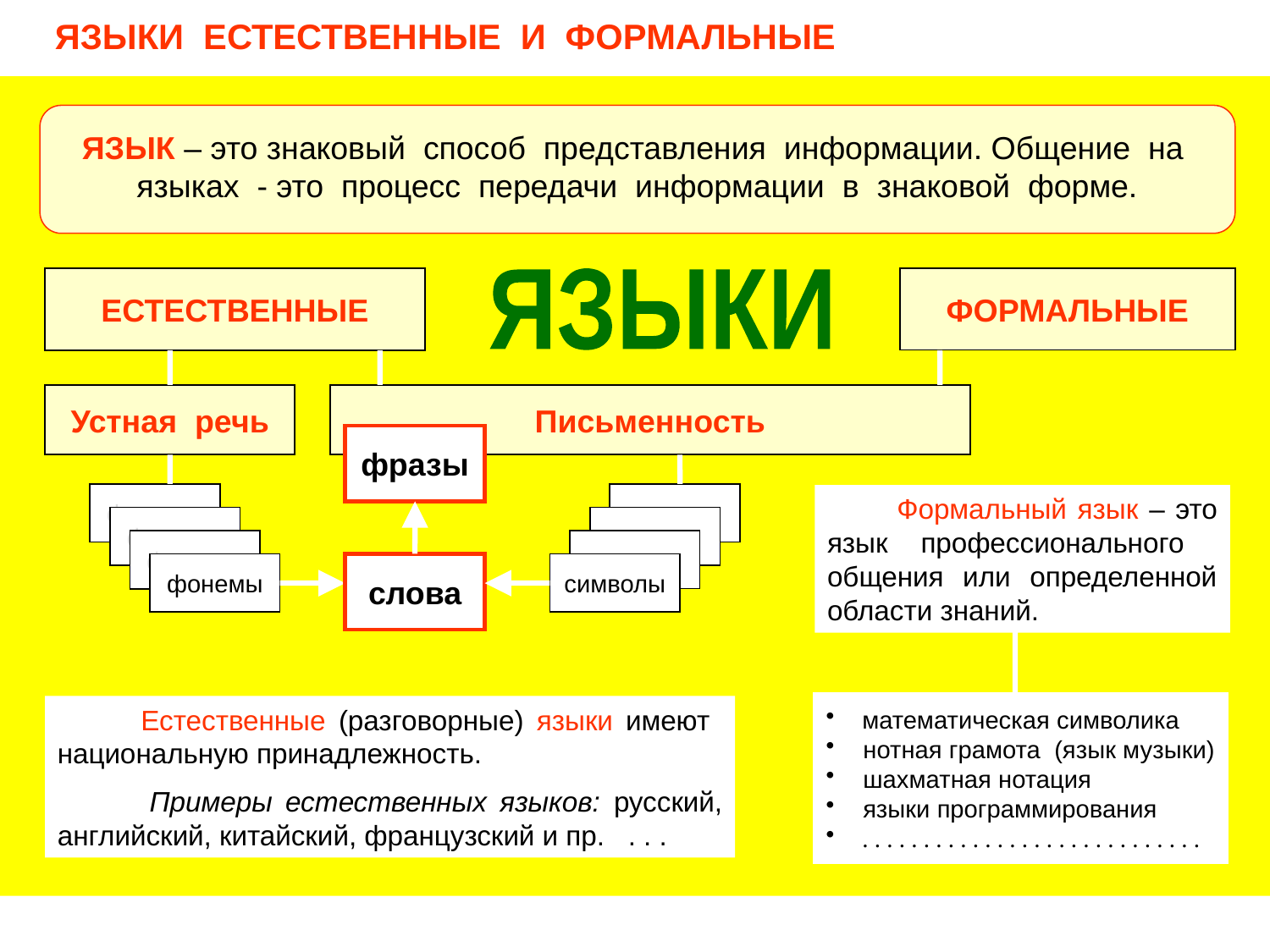

ЯЗЫКИ  ЕСТЕСТВЕННЫЕ  И  ФОРМАЛЬНЫЕ

ЯЗЫК – это знаковый  способ  представления  информации. Общение  на  языках  - это  процесс  передачи  информации  в  знаковой  форме.
ЕСТЕСТВЕННЫЕ
ЯЗЫКИ
ФОРМАЛЬНЫЕ

Устная  речь
Письменность
фразы

фонемы

       Формальный язык – это язык профессионального  общения или определенной области знаний.

фонемы

фонемы
фонемы
слова
символы

 математическая символика
 нотная грамота  (язык музыки)
 шахматная нотация
 языки программирования
 . . . . . . . . . . . . . . . . . . . . . . . . . . . .
       Естественные (разговорные) языки имеют  национальную принадлежность.
       Примеры естественных языков: русский, английский, китайский, французский и пр.   . . .